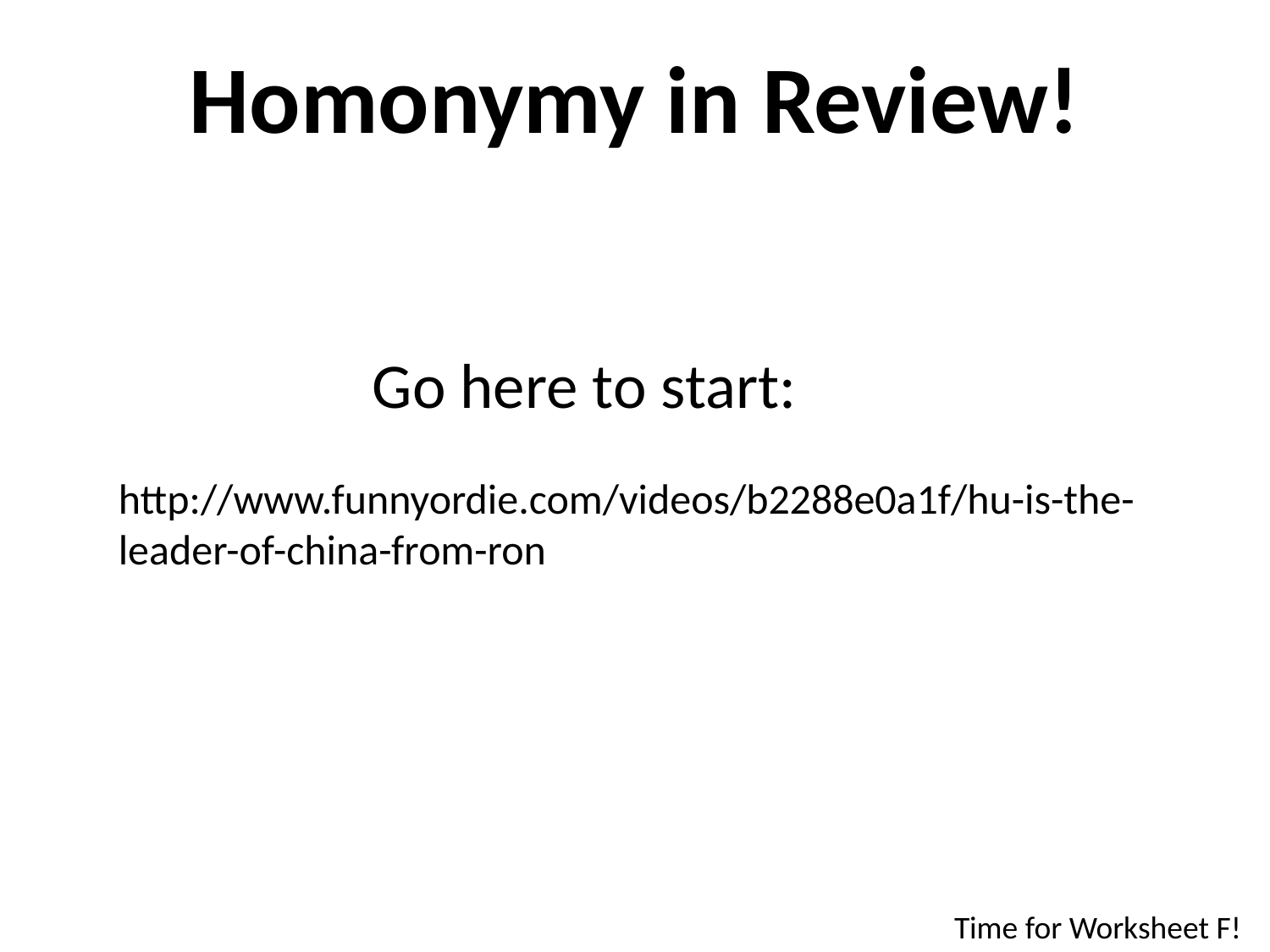

Homonymy in Review!
Go here to start:
http://www.funnyordie.com/videos/b2288e0a1f/hu-is-the-leader-of-china-from-ron
Time for Worksheet F!